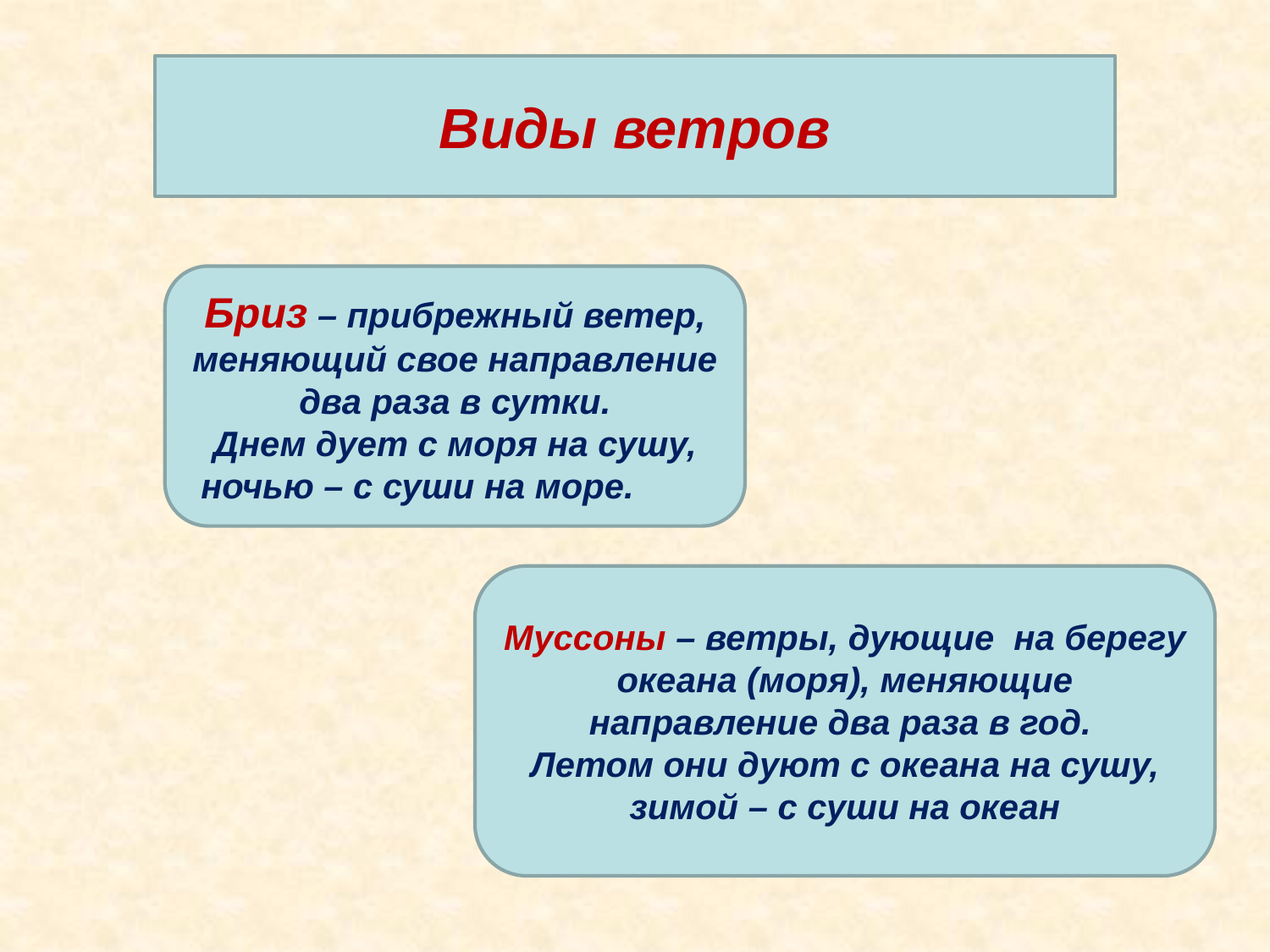

Виды ветров
Бриз – прибрежный ветер, меняющий свое направление два раза в сутки.
Днем дует с моря на сушу, ночью – с суши на море.
Муссоны – ветры, дующие  на берегу океана (моря), меняющие направление два раза в год.
Летом они дуют с океана на сушу, зимой – с суши на океан